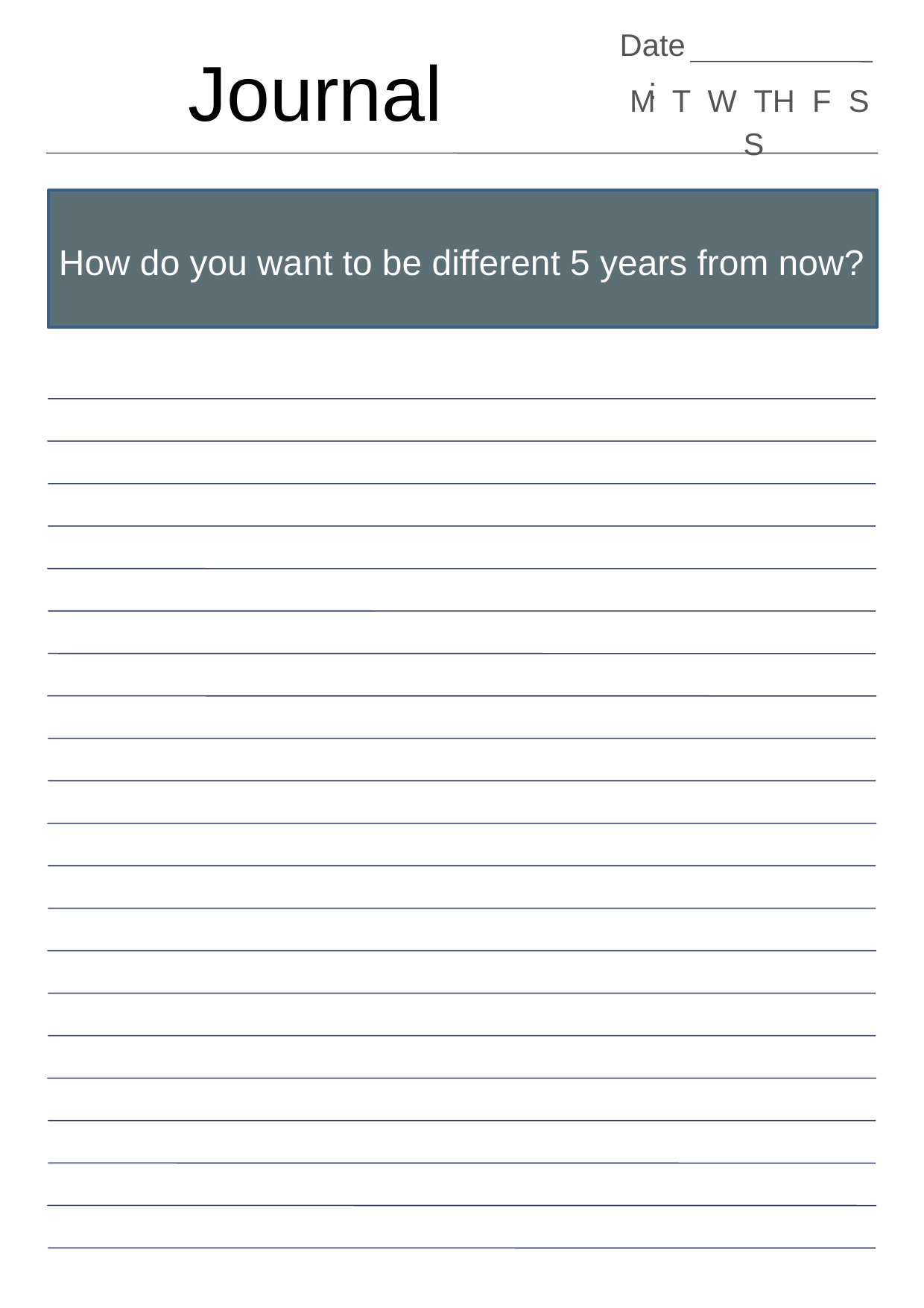

Date:
Journal

M  T  W  TH  F  S  S

How do you want to be different 5 years from now?